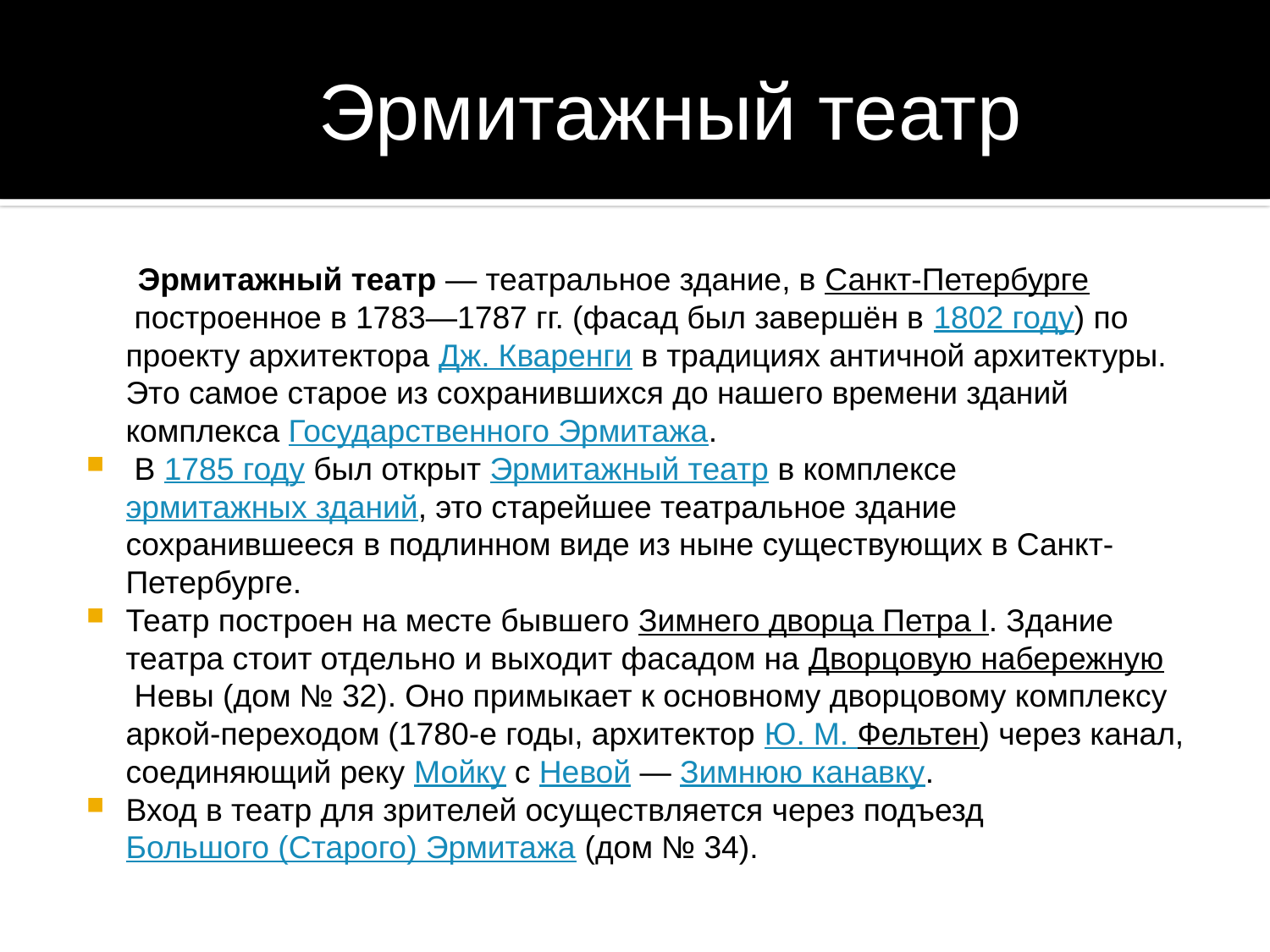

# Эрмитажный театр
      Эрмитажный театр — театральное здание, в Санкт-Петербурге построенное в 1783—1787 гг. (фасад был завершён в 1802 году) по проекту архитектора Дж. Кваренги в традициях античной архитектуры. Это самое старое из сохранившихся до нашего времени зданий комплекса Государственного Эрмитажа.
 В 1785 году был открыт Эрмитажный театр в комплексе эрмитажных зданий, это старейшее театральное здание сохранившееся в подлинном виде из ныне существующих в Санкт-Петербурге.
Театр построен на месте бывшего Зимнего дворца Петра I. Здание театра стоит отдельно и выходит фасадом на Дворцовую набережную Невы (дом № 32). Оно примыкает к основному дворцовому комплексу аркой-переходом (1780-е годы, архитектор Ю. М. Фельтен) через канал, соединяющий реку Мойку с Невой — Зимнюю канавку.
Вход в театр для зрителей осуществляется через подъезд Большого (Старого) Эрмитажа (дом № 34).